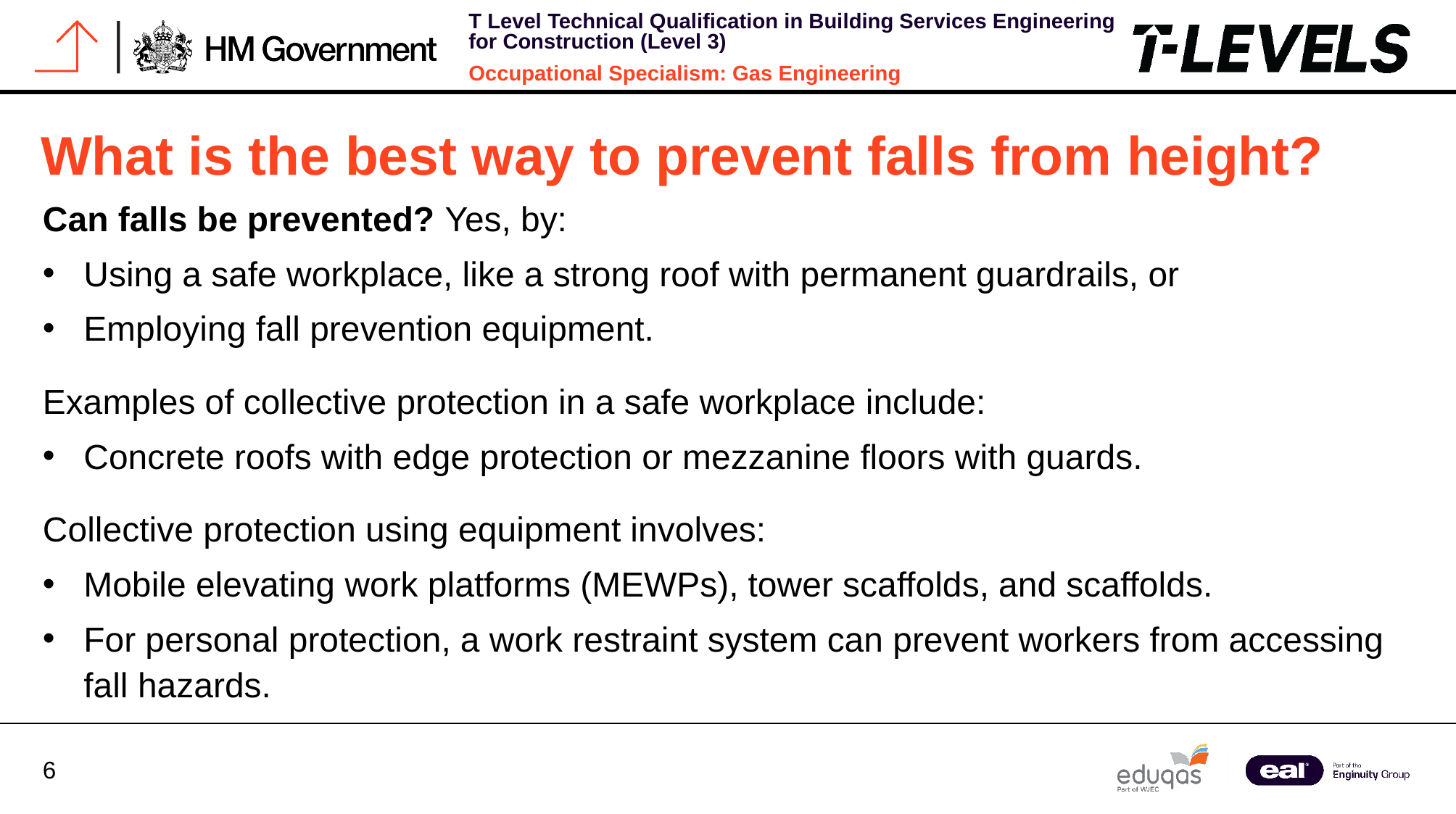

What is the best way to prevent falls from height?
Can falls be prevented? Yes, by:
Using a safe workplace, like a strong roof with permanent guardrails, or
Employing fall prevention equipment.
Examples of collective protection in a safe workplace include:
Concrete roofs with edge protection or mezzanine floors with guards.
Collective protection using equipment involves:
Mobile elevating work platforms (MEWPs), tower scaffolds, and scaffolds.
For personal protection, a work restraint system can prevent workers from accessing fall hazards.